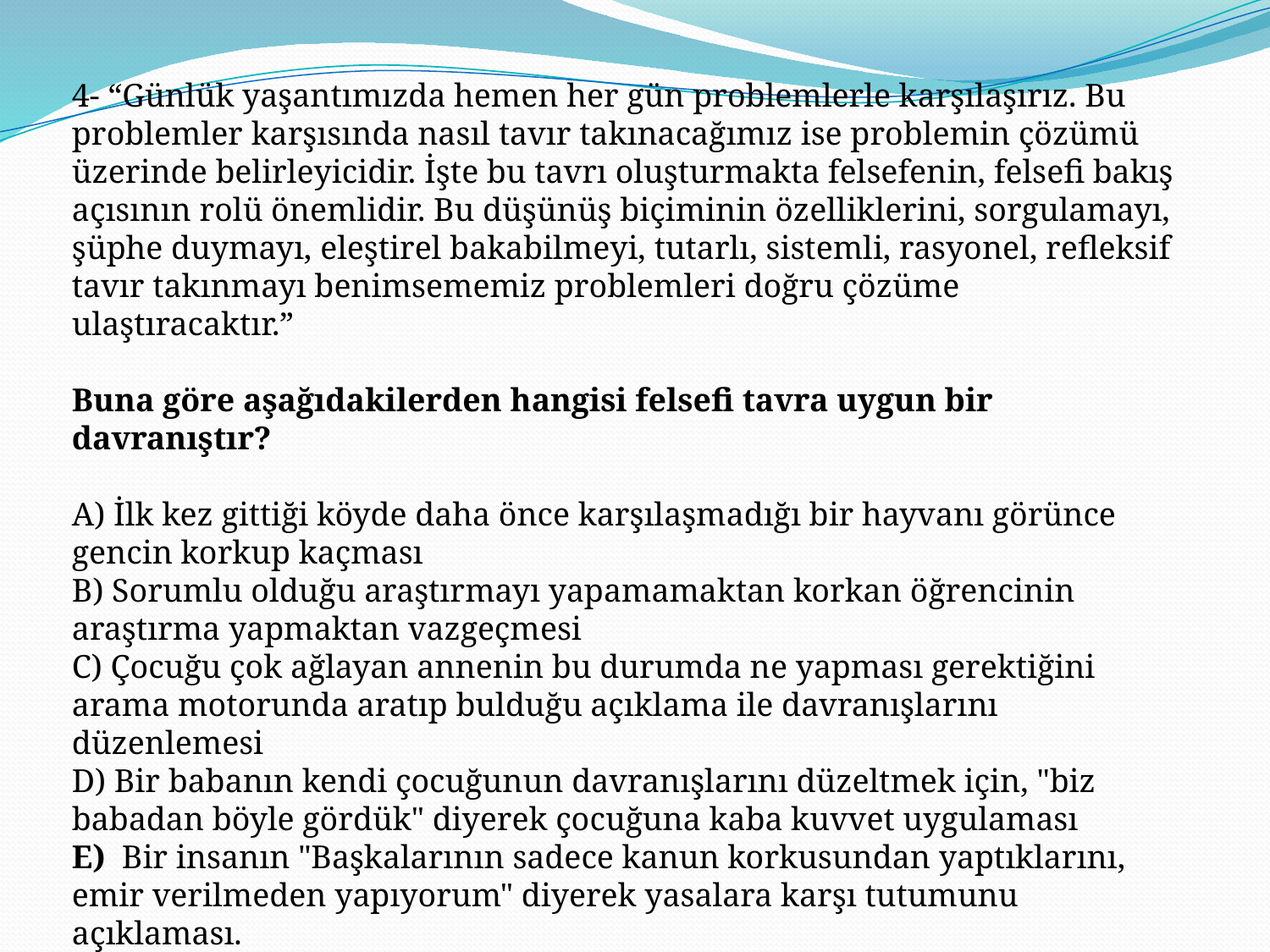

4- “Günlük yaşantımızda hemen her gün problemlerle karşılaşırız. Bu problemler karşısında nasıl tavır takınacağımız ise problemin çözümü üzerinde belirleyicidir. İşte bu tavrı oluşturmakta felsefenin, felsefi bakış açısının rolü önemlidir. Bu düşünüş biçiminin özelliklerini, sorgulamayı, şüphe duymayı, eleştirel bakabilmeyi, tutarlı, sistemli, rasyonel, refleksif tavır takınmayı benimsememiz problemleri doğru çözüme ulaştıracaktır.”

Buna göre aşağıdakilerden hangisi felsefi tavra uygun bir davranıştır?

A) İlk kez gittiği köyde daha önce karşılaşmadığı bir hayvanı görünce gencin korkup kaçması
B) Sorumlu olduğu araştırmayı yapamamaktan korkan öğrencinin araştırma yapmaktan vazgeçmesi
C) Çocuğu çok ağlayan annenin bu durumda ne yapması gerektiğini arama motorunda aratıp bulduğu açıklama ile davranışlarını düzenlemesi
D) Bir babanın kendi çocuğunun davranışlarını düzeltmek için, "biz babadan böyle gördük" diyerek çocuğuna kaba kuvvet uygulaması
E)  Bir insanın "Başkalarının sadece kanun korkusundan yaptıklarını, emir verilmeden yapıyorum" diyerek yasalara karşı tutumunu açıklaması.